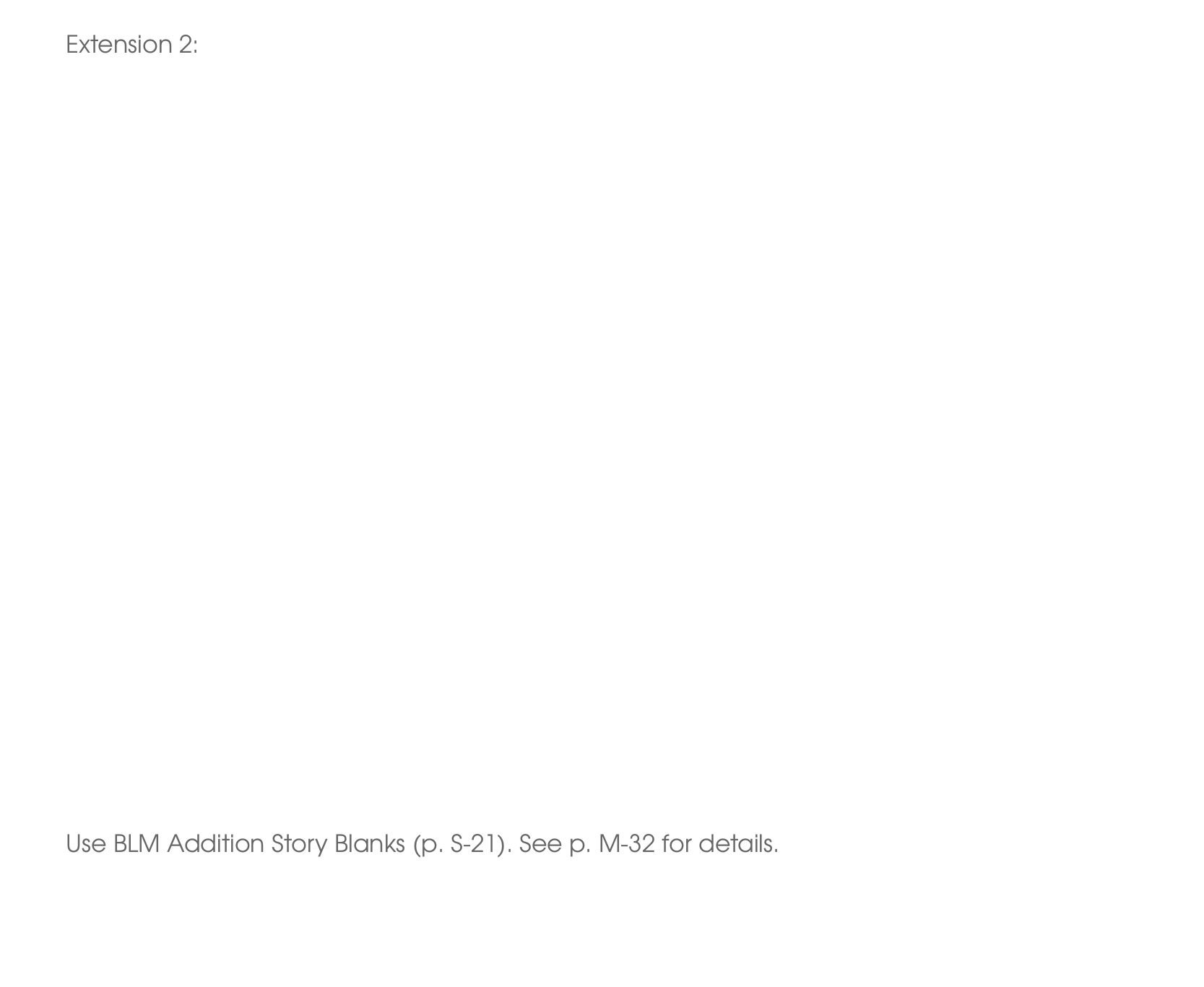

Extension 2:
Use BLM Addition Story Blanks (p. S-21). See p. M-32 for details.